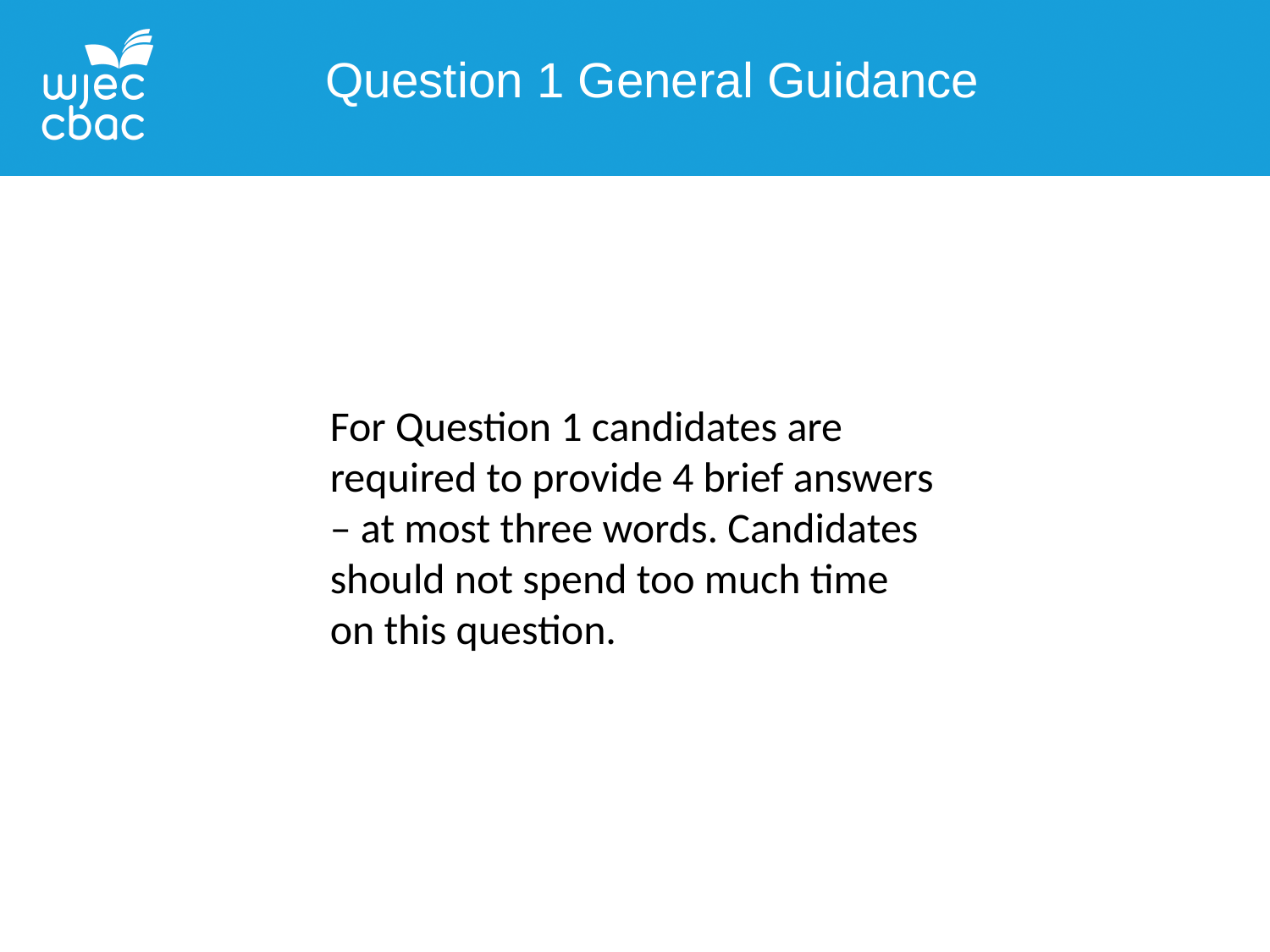

Question 1 General Guidance

For Question 1 candidates are required to provide 4 brief answers – at most three words. Candidates should not spend too much time on this question.